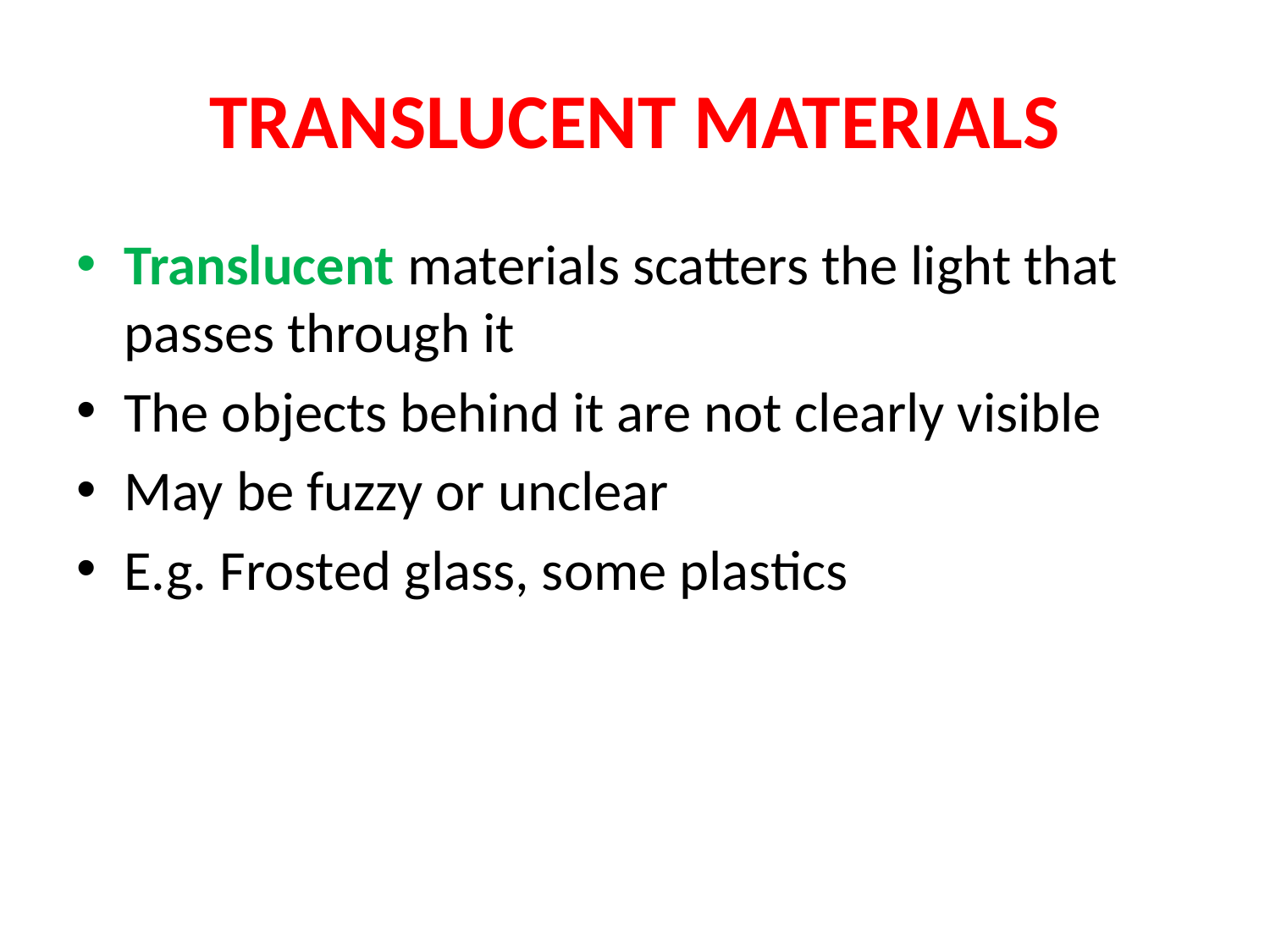

# TRANSLUCENT MATERIALS
Translucent materials scatters the light that passes through it
The objects behind it are not clearly visible
May be fuzzy or unclear
E.g. Frosted glass, some plastics